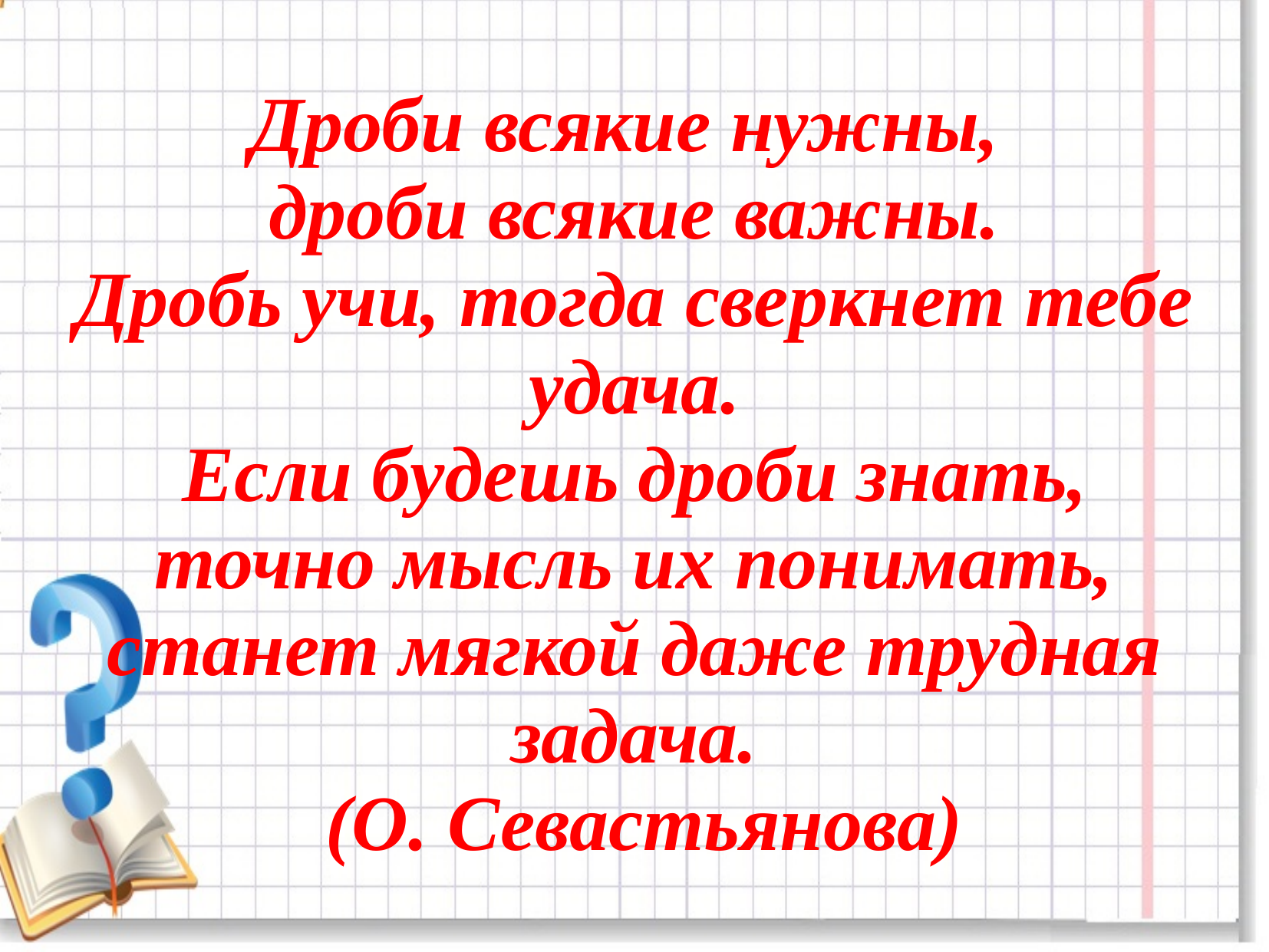

# Дроби всякие нужны, дроби всякие важны. Дробь учи, тогда сверкнет тебе удача. Если будешь дроби знать, точно мысль их понимать, станет мягкой даже трудная задача. (О. Севастьянова)